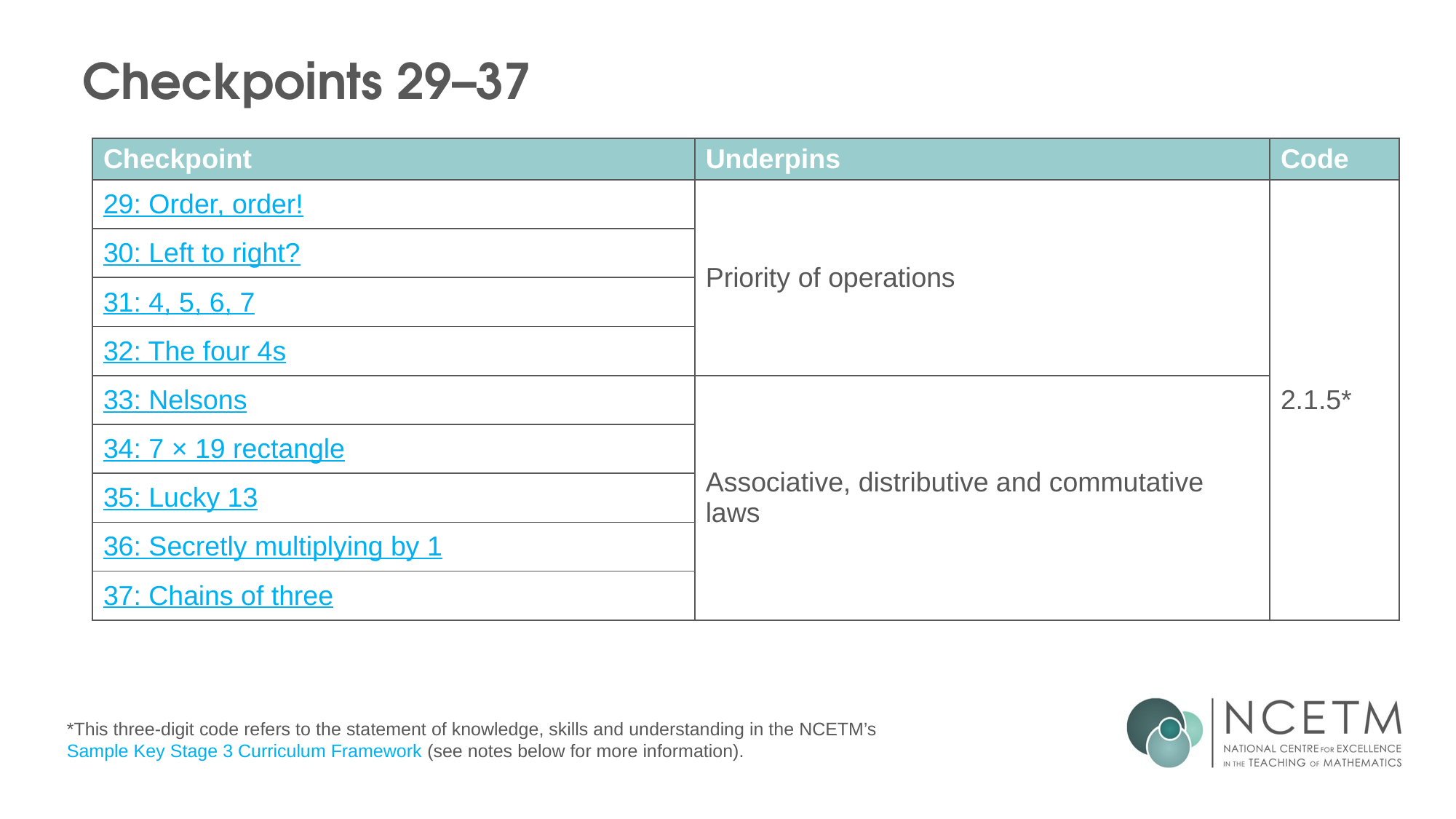

# Checkpoints 29–37
| Checkpoint | Underpins | Code |
| --- | --- | --- |
| 29: Order, order! | Priority of operations | 2.1.5\* |
| 30: Left to right? |  |  |
| 31: 4, 5, 6, 7 |  |  |
| 32: The four 4s |  |  |
| 33: Nelsons | Associative, distributive and commutative laws | 1.1.1.2 |
| 34: 7 × 19 rectangle |  |  |
| 35: Lucky 13 | Addition and subtraction with decimals |  |
| 36: Secretly multiplying by 1 |  |  |
| 37: Chains of three |  |  |
*This three-digit code refers to the statement of knowledge, skills and understanding in the NCETM’s Sample Key Stage 3 Curriculum Framework (see notes below for more information).